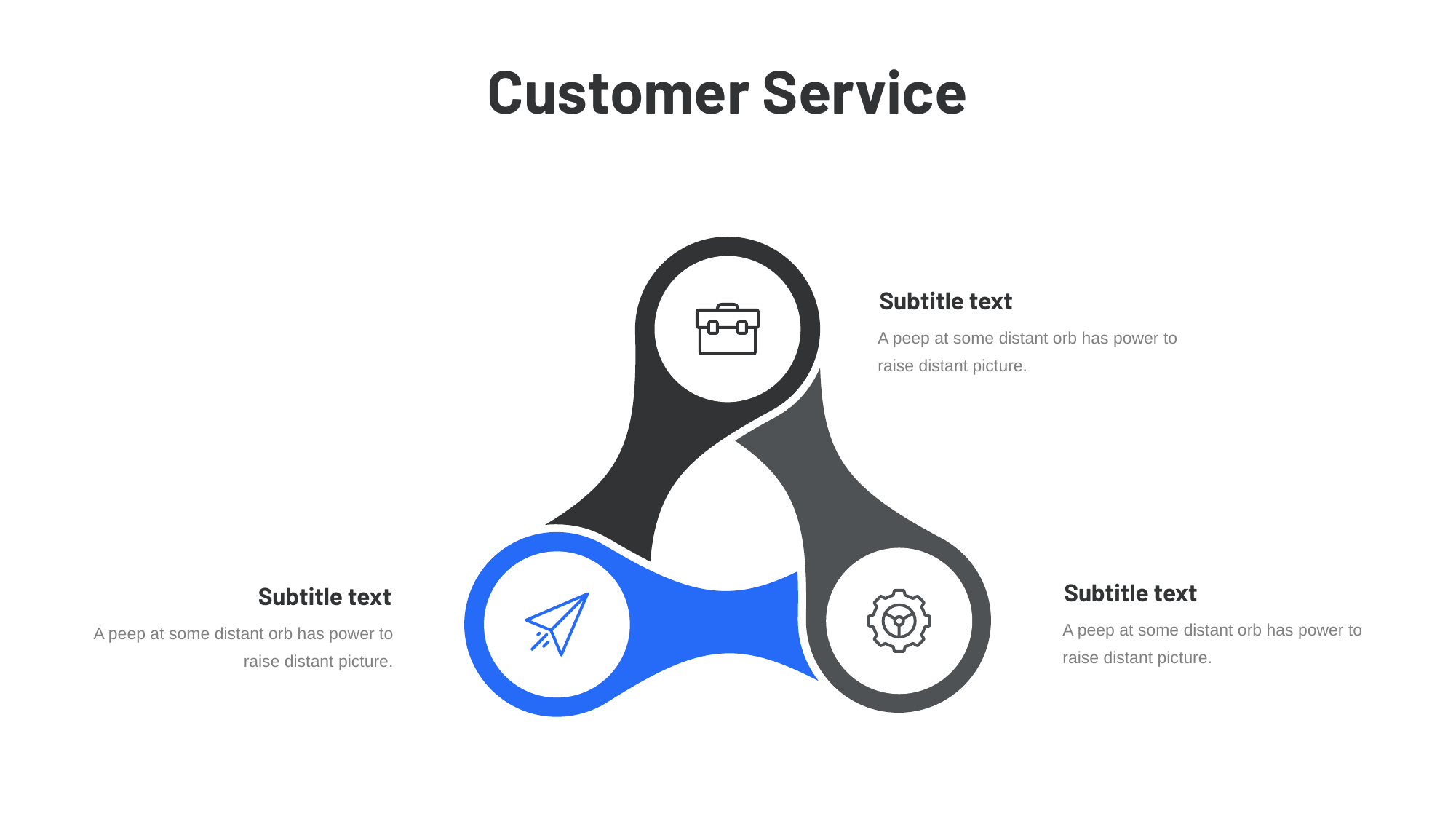

Customer Service

Subtitle text

A peep at some distant orb has power to raise distant picture.

Subtitle text
Subtitle text

A peep at some distant orb has power to raise distant picture.
A peep at some distant orb has power to raise distant picture.